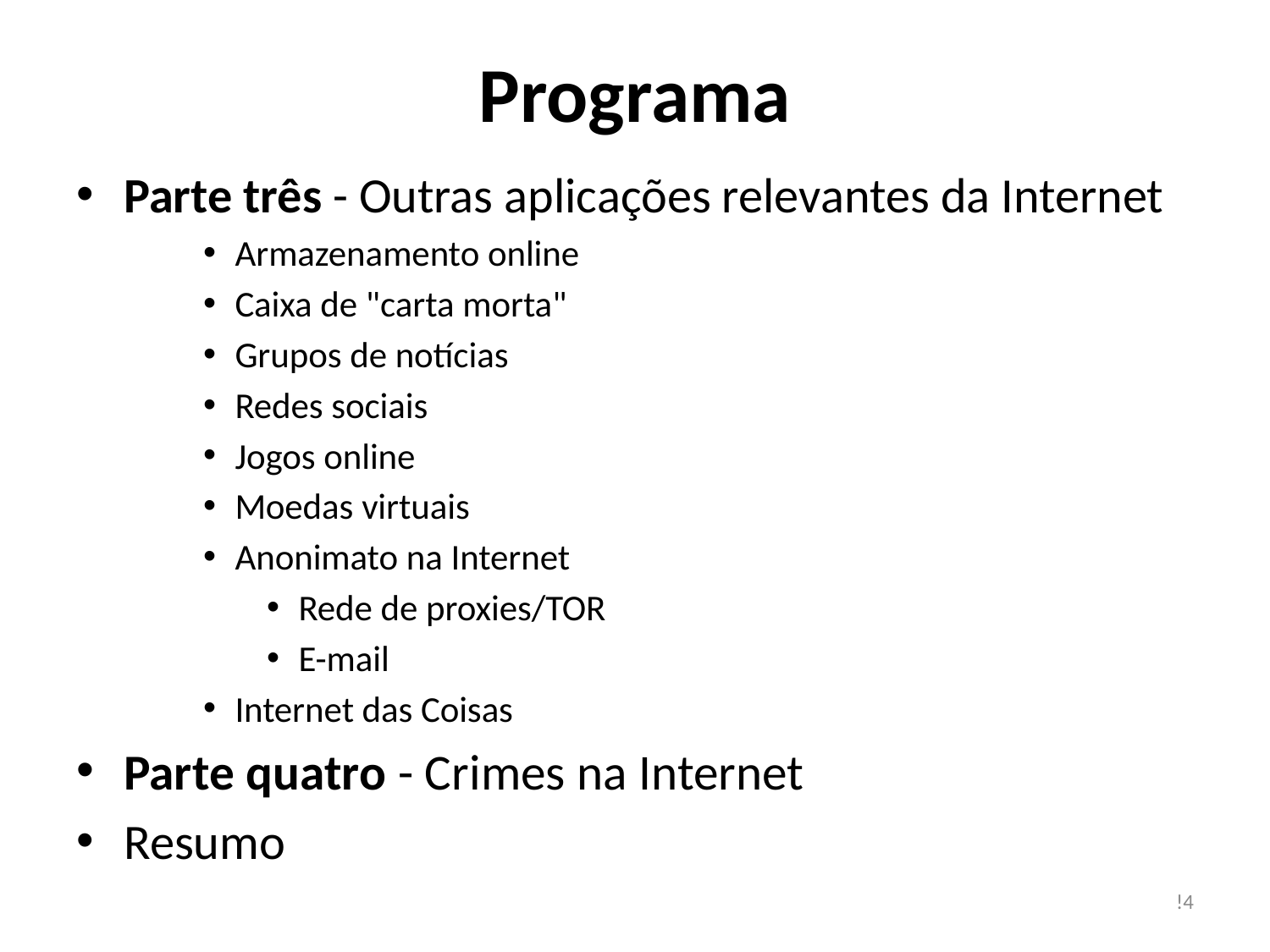

# Programa
Parte três - Outras aplicações relevantes da Internet
Armazenamento online
Caixa de "carta morta"
Grupos de notícias
Redes sociais
Jogos online
Moedas virtuais
Anonimato na Internet
Rede de proxies/TOR
E-mail
Internet das Coisas
Parte quatro - Crimes na Internet
Resumo

!4